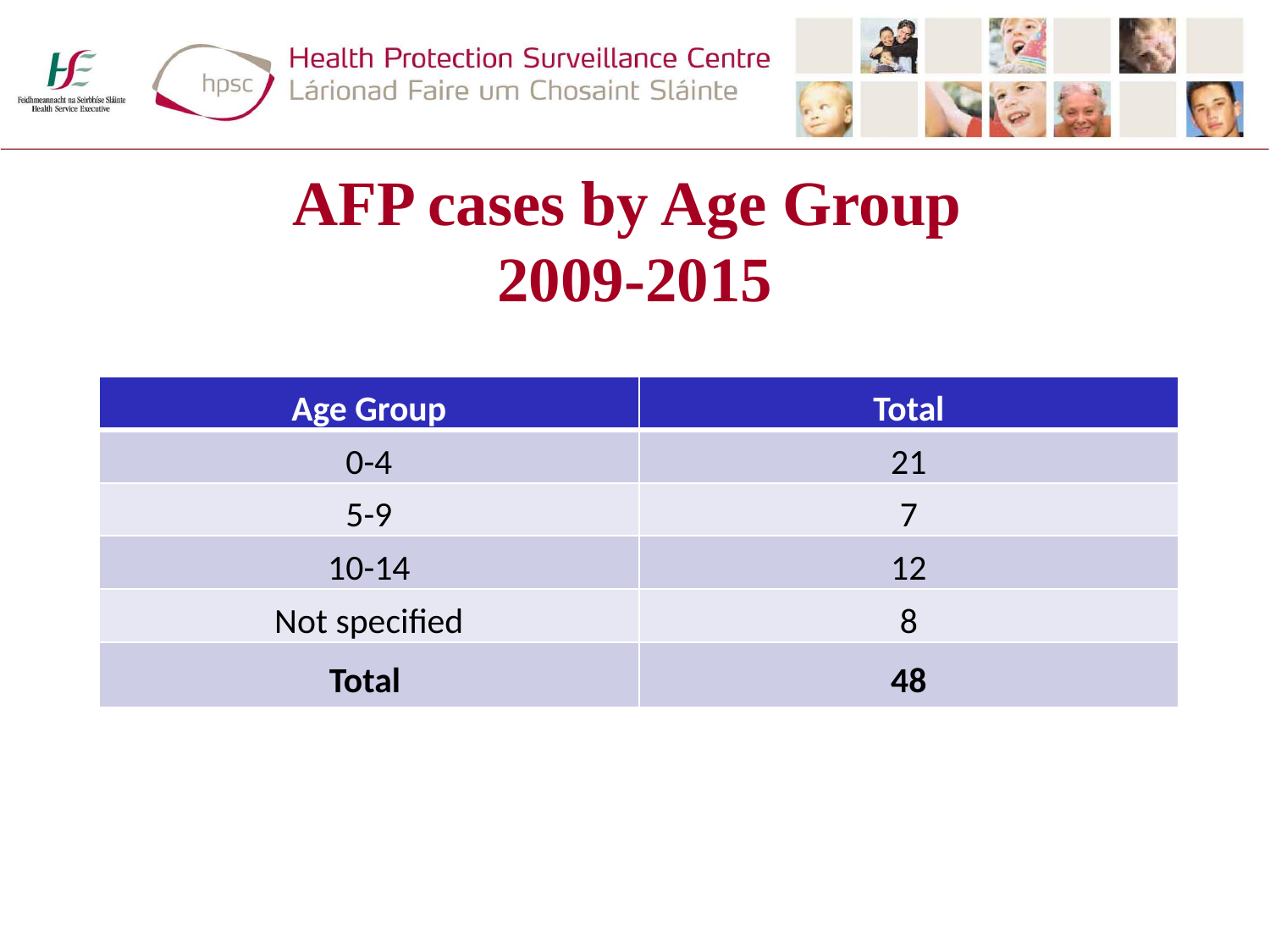

# AFP cases by Age Group 2009-2015
| Age Group | Total |
| --- | --- |
| 0-4 | 21 |
| 5-9 | 7 |
| 10-14 | 12 |
| Not specified | 8 |
| Total | 48 |